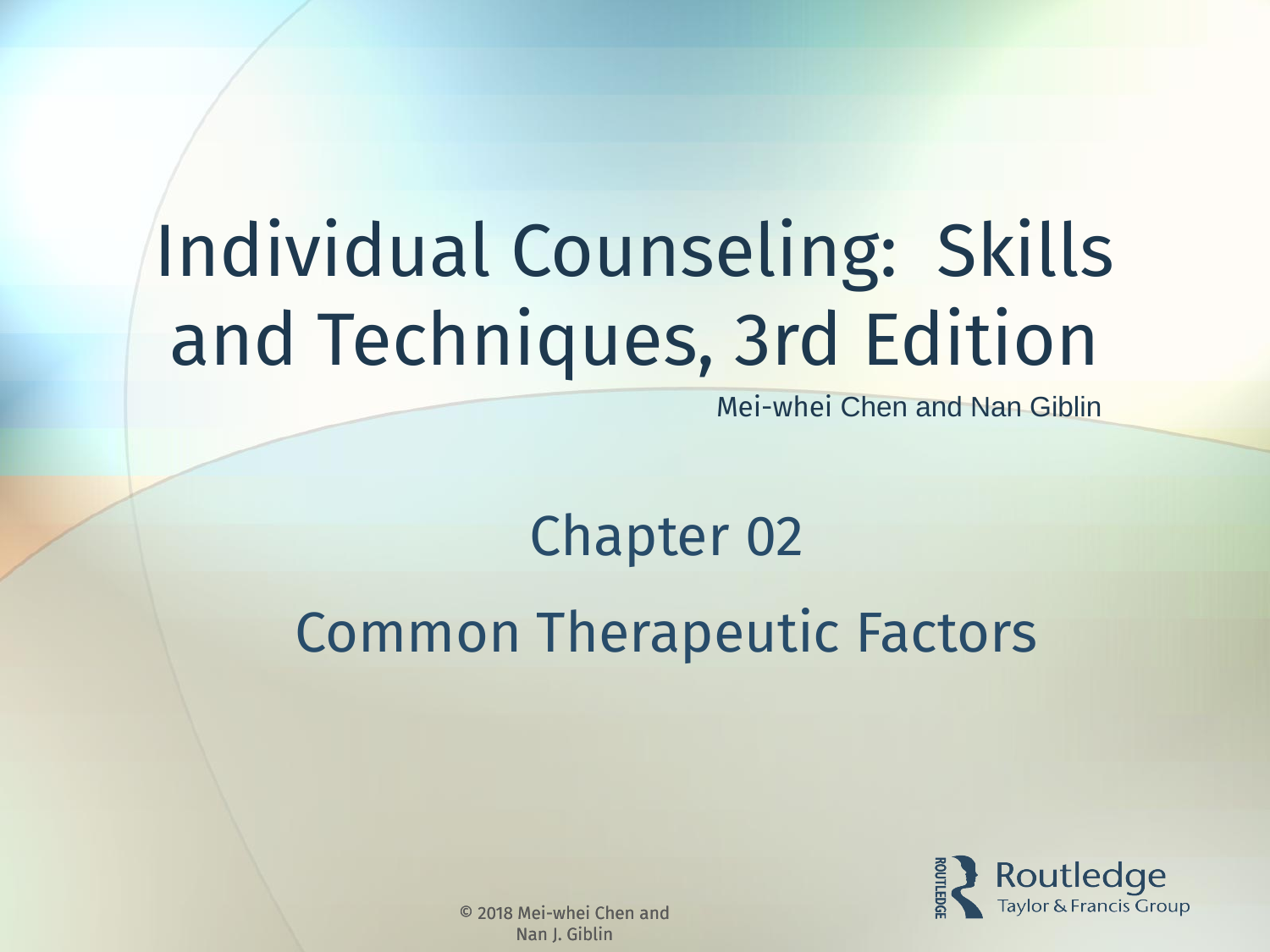

# Individual Counseling:  Skills and Techniques, 3rd Edition
Mei-whei Chen and Nan Giblin
Chapter 02
Common Therapeutic Factors